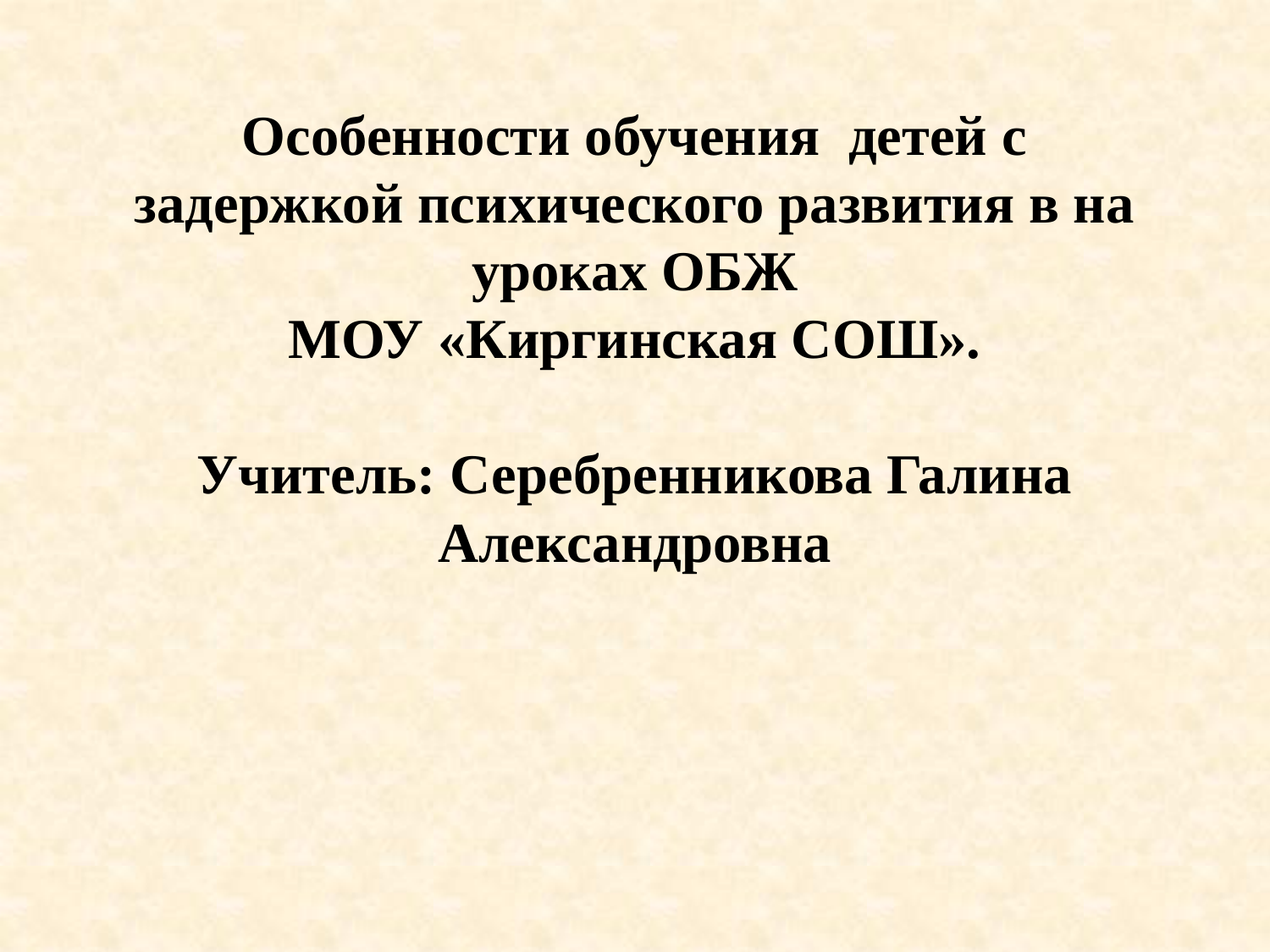

# Особенности обучения  детей с задержкой психического развития в на уроках ОБЖ МОУ «Киргинская СОШ». Учитель: Серебренникова Галина Александровна